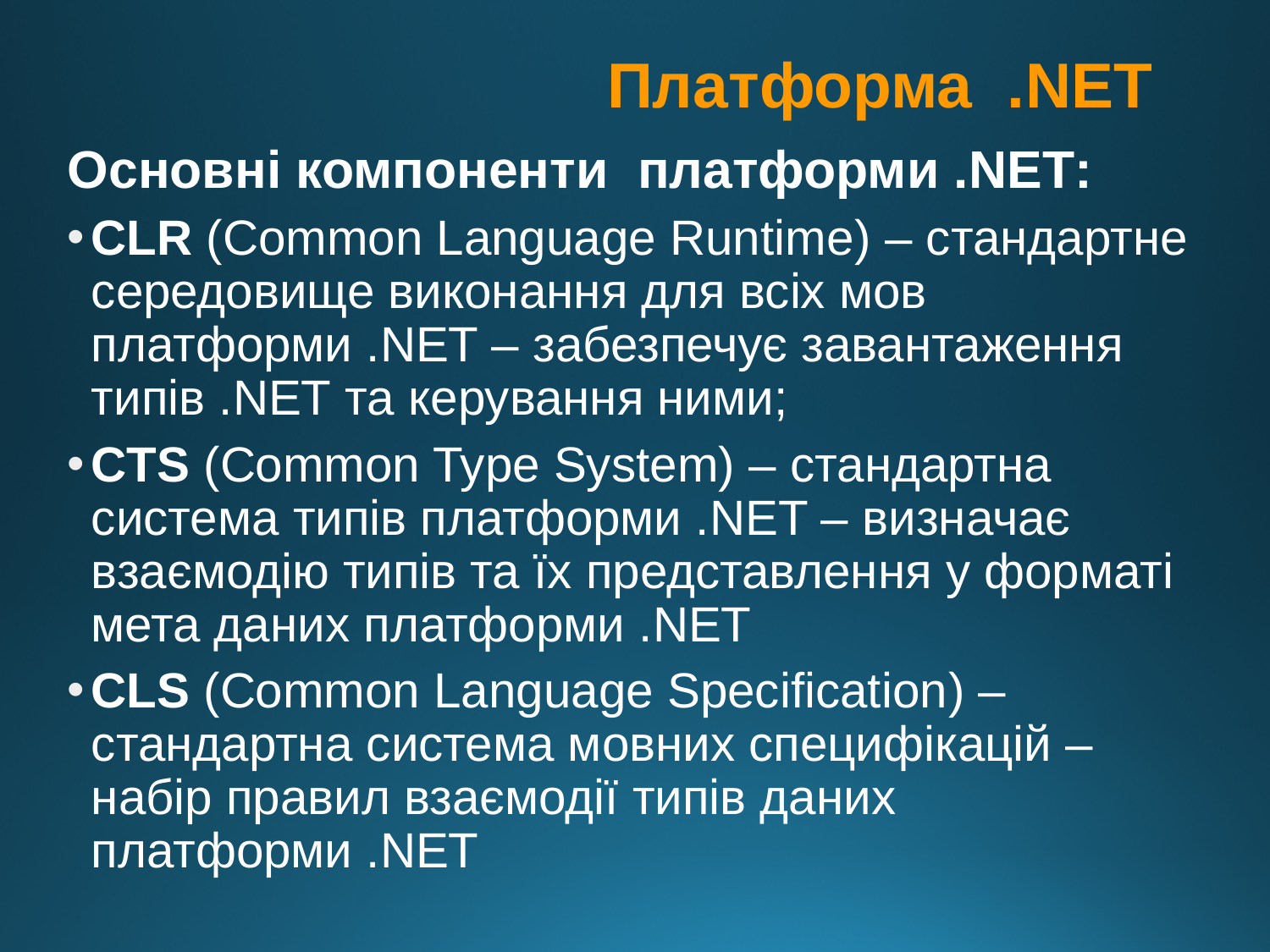

# Платформа  .NET
Основні компоненти  платформи .NET:
CLR (Common Language Runtime) – стандартне середовище виконання для всіх мов платформи .NET – забезпечує завантаження типів .NET та керування ними;
CTS (Common Type System) – стандартна система типів платформи .NET – визначає взаємодію типів та їх представлення у форматі мета даних платформи .NET
CLS (Common Language Specification) – стандартна система мовних специфікацій – набір правил взаємодії типів даних платформи .NET